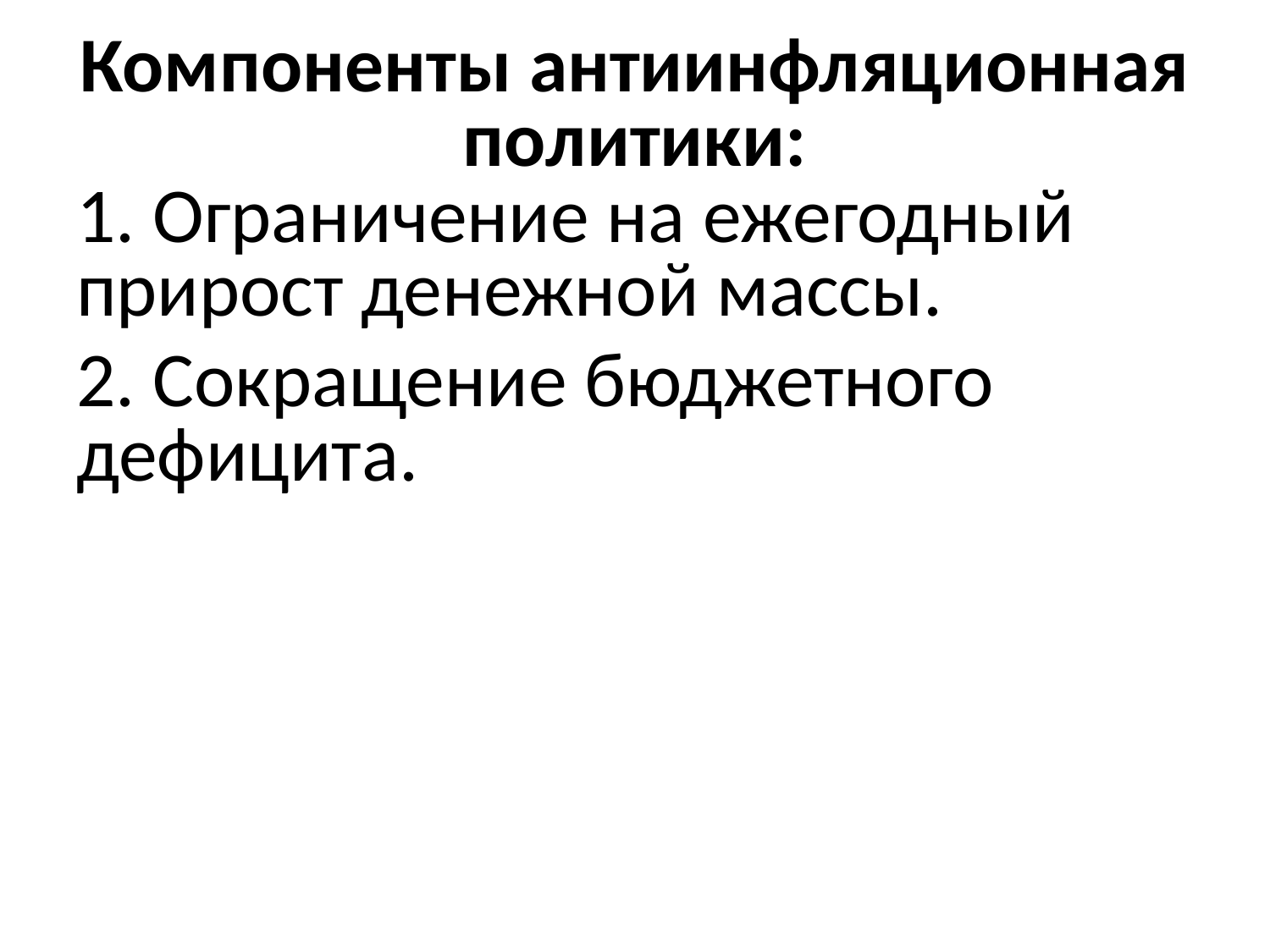

# Компоненты антиинфляционная политики:
1. Ограничение на ежегодный прирост денежной массы.
2. Сокращение бюджетного дефицита.